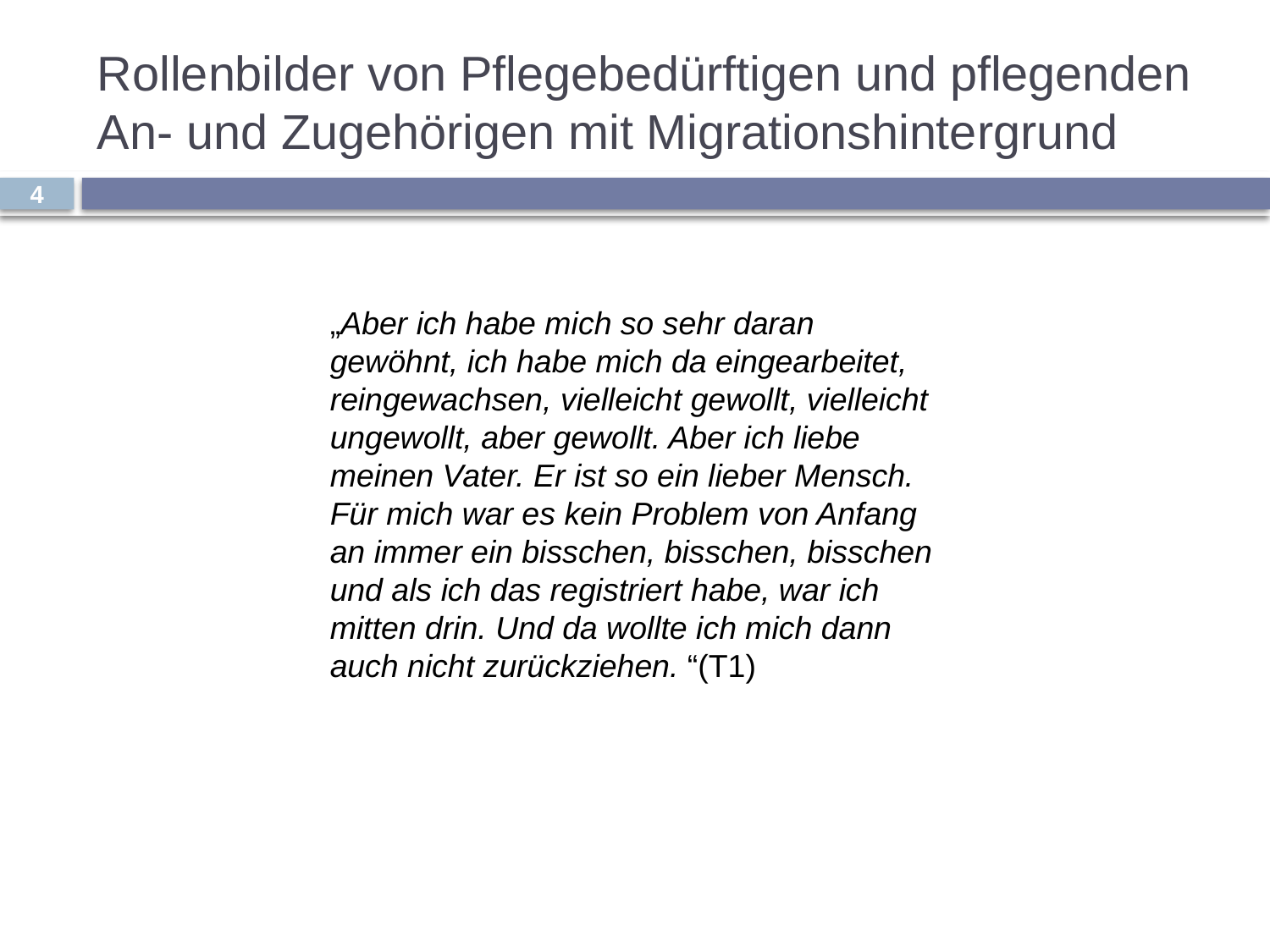

# Rollenbilder von Pflegebedürftigen und pflegenden An- und Zugehörigen mit Migrationshintergrund
4
„Aber ich habe mich so sehr daran gewöhnt, ich habe mich da eingearbeitet, reingewachsen, vielleicht gewollt, vielleicht ungewollt, aber gewollt. Aber ich liebe meinen Vater. Er ist so ein lieber Mensch. Für mich war es kein Problem von Anfang an immer ein bisschen, bisschen, bisschen und als ich das registriert habe, war ich mitten drin. Und da wollte ich mich dann auch nicht zurückziehen. “(T1)